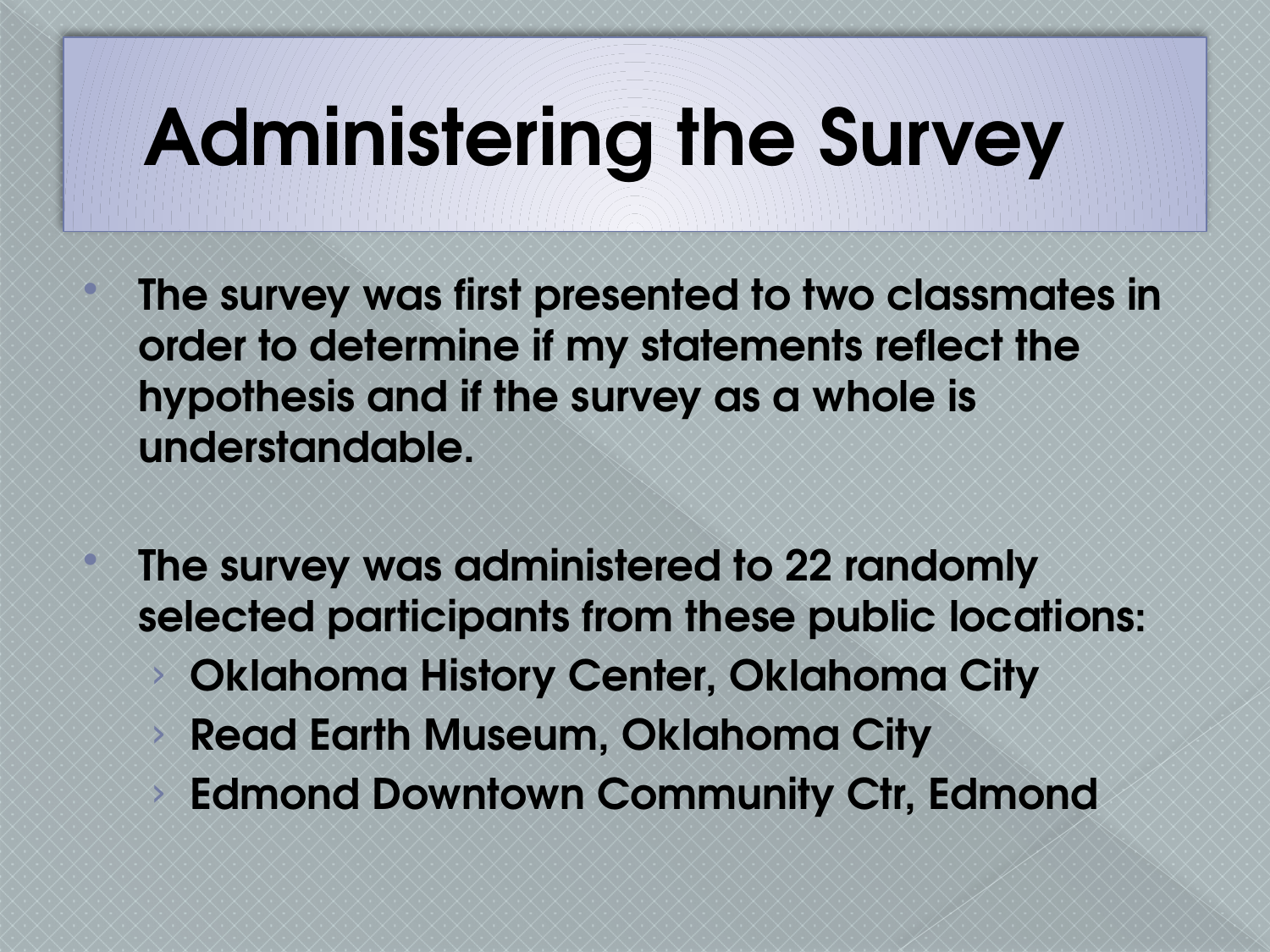

# Administering the Survey
The survey was first presented to two classmates in order to determine if my statements reflect the hypothesis and if the survey as a whole is understandable.

The survey was administered to 22 randomly selected participants from these public locations:
Oklahoma History Center, Oklahoma City
Read Earth Museum, Oklahoma City
Edmond Downtown Community Ctr, Edmond